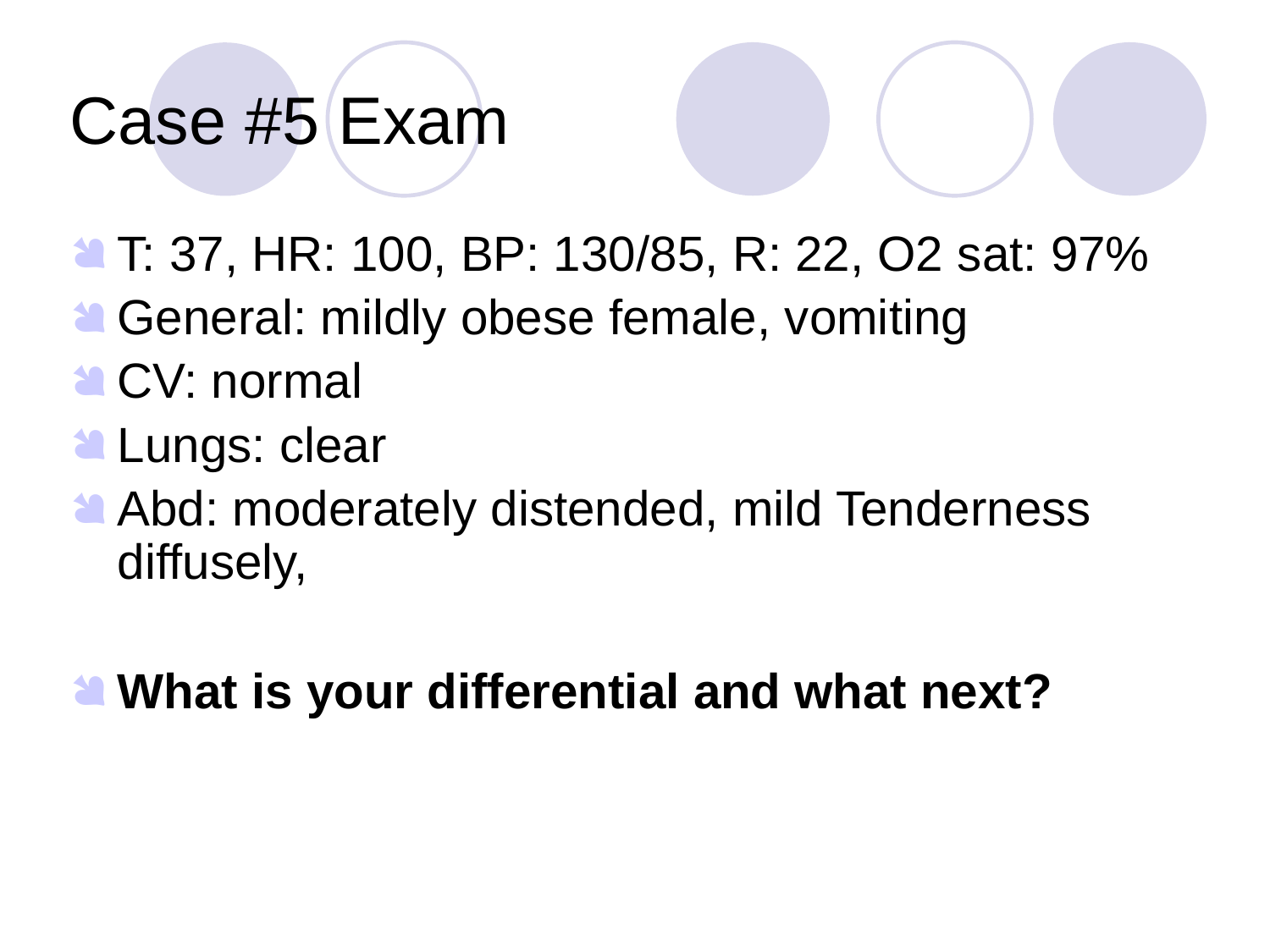

Case #5 Exam
T: 37, HR: 100, BP: 130/85, R: 22, O2 sat: 97%
General: mildly obese female, vomiting
CV: normal
Lungs: clear
Abd: moderately distended, mild Tenderness diffusely,

What is your differential and what next?